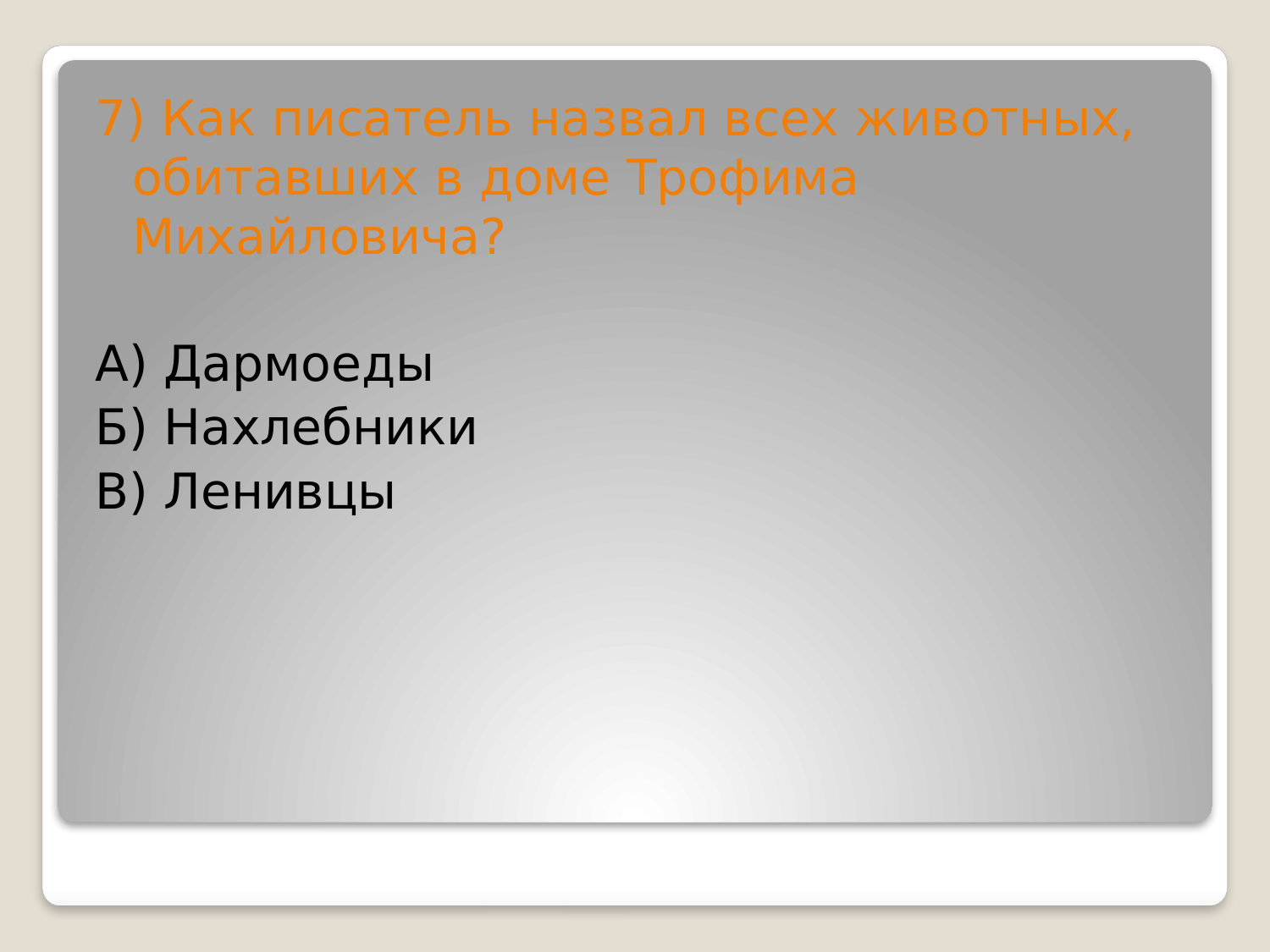

7) Как писатель назвал всех животных, обитавших в доме Трофима Михайловича?

А) Дармоеды
Б) Нахлебники
В) Ленивцы